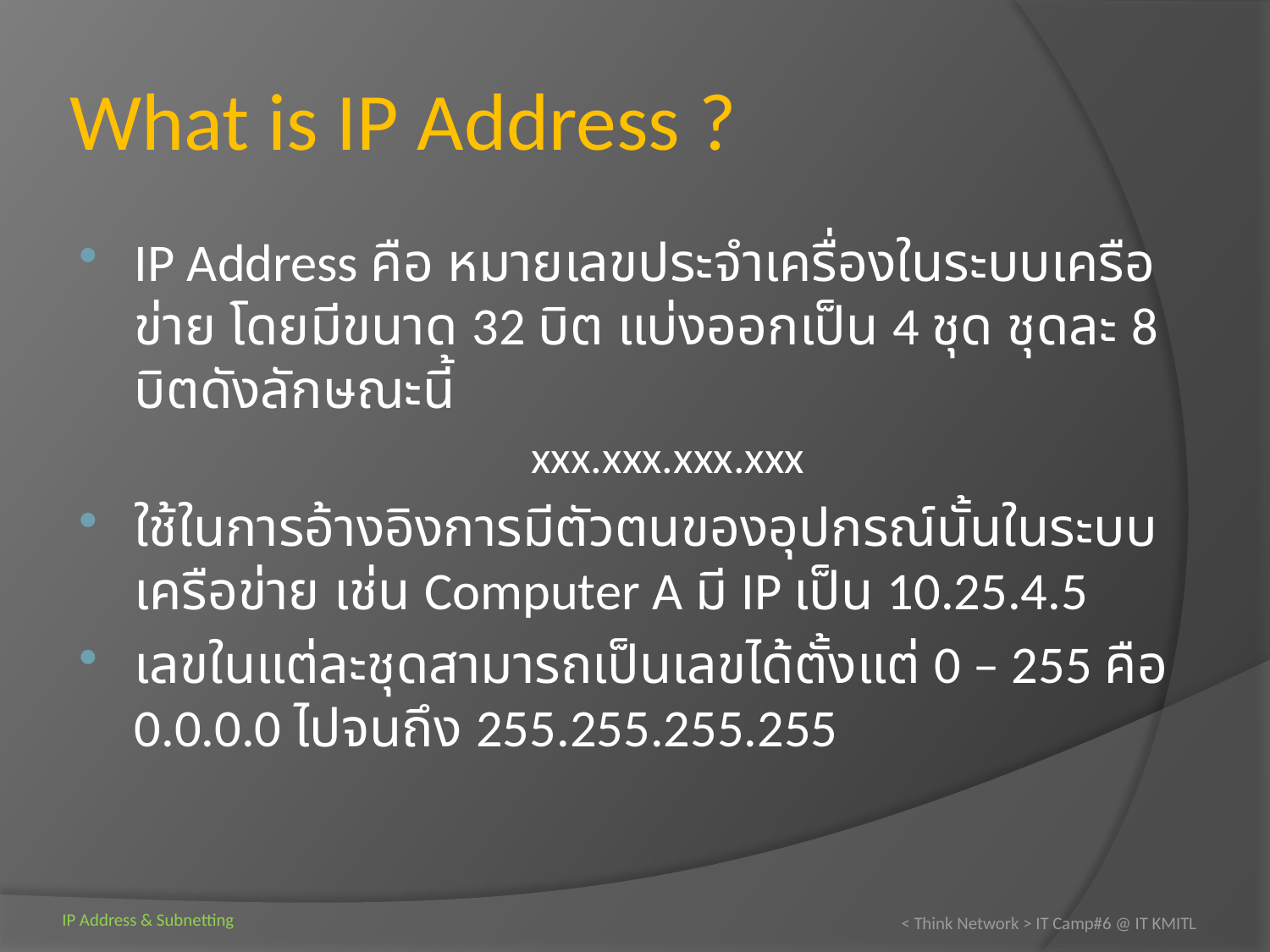

# What is IP Address ?
IP Address คือ หมายเลขประจำเครื่องในระบบเครือข่าย โดยมีขนาด 32 บิต แบ่งออกเป็น 4 ชุด ชุดละ 8  บิตดังลักษณะนี้
xxx.xxx.xxx.xxx
ใช้ในการอ้างอิงการมีตัวตนของอุปกรณ์นั้นในระบบเครือข่าย เช่น Computer A มี IP เป็น 10.25.4.5
เลขในแต่ละชุดสามารถเป็นเลขได้ตั้งแต่ 0 – 255 คือ
0.0.0.0 ไปจนถึง 255.255.255.255
< Think Network > IT Camp#6 @ IT KMITL